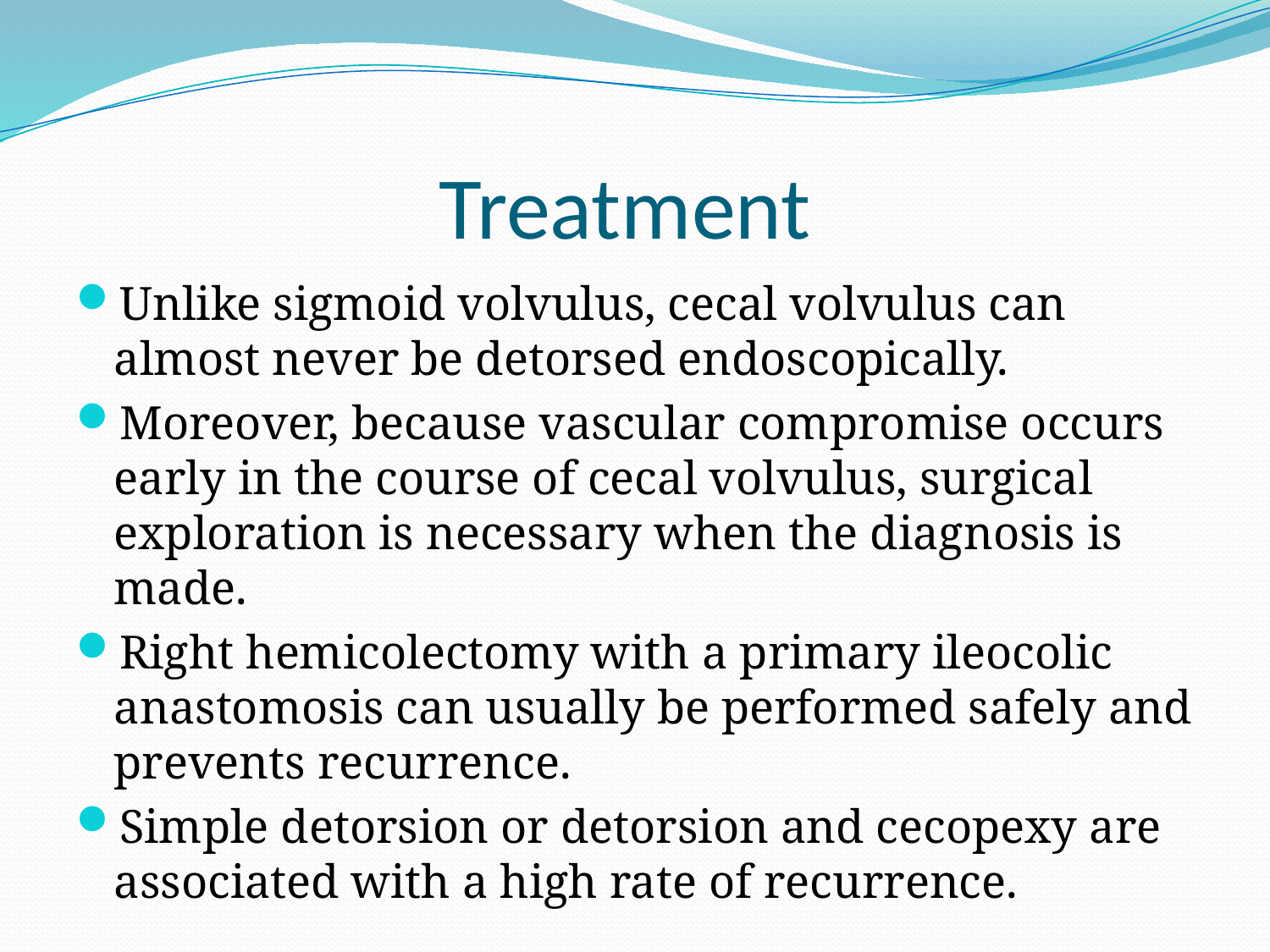

# Treatment
Unlike sigmoid volvulus, cecal volvulus can almost never be detorsed endoscopically.
Moreover, because vascular compromise occurs early in the course of cecal volvulus, surgical exploration is necessary when the diagnosis is made.
Right hemicolectomy with a primary ileocolic anastomosis can usually be performed safely and prevents recurrence.
Simple detorsion or detorsion and cecopexy are associated with a high rate of recurrence.